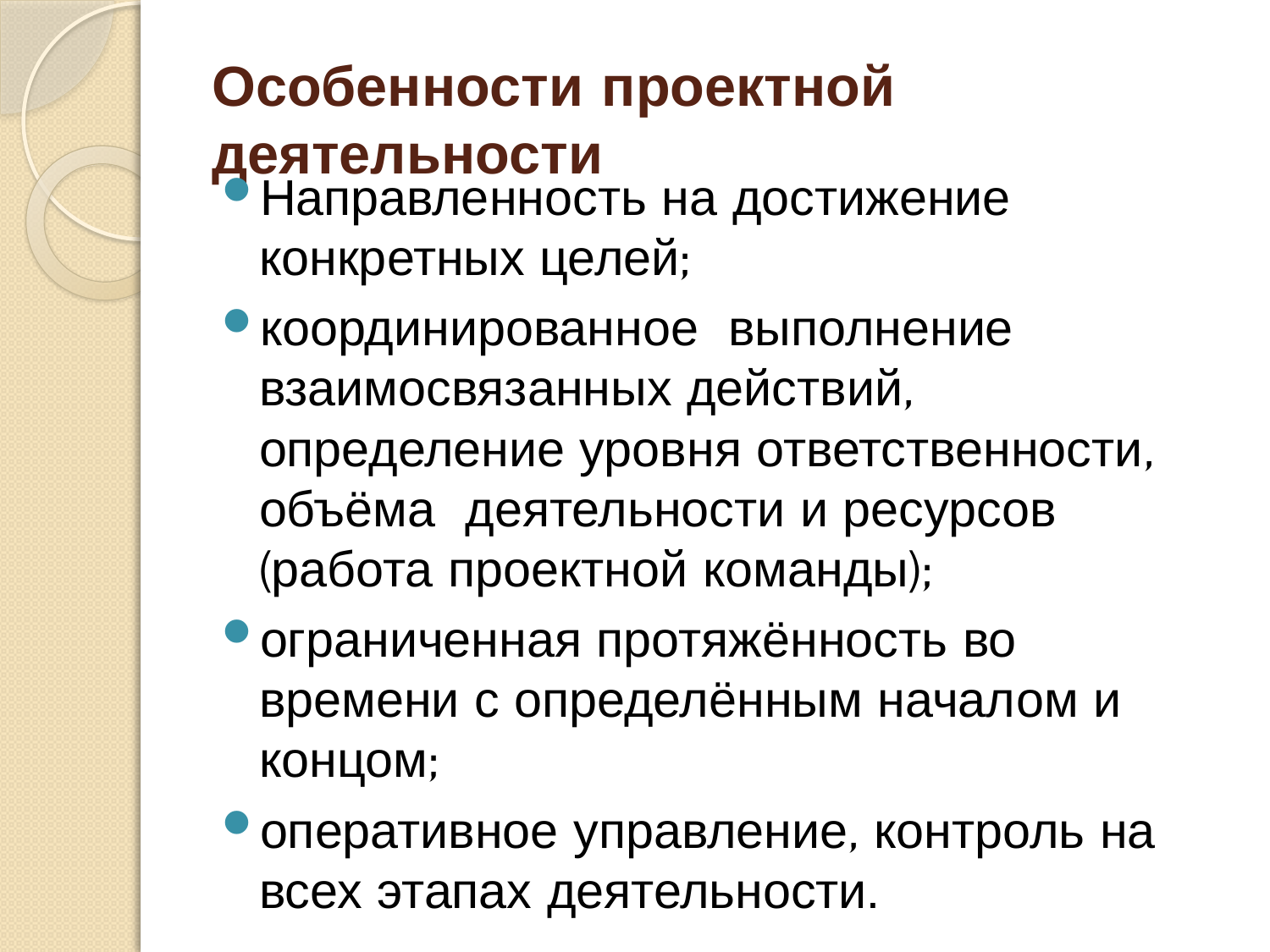

# Особенности проектной деятельности
Направленность на достижение конкретных целей;
координированное  выполнение взаимосвязанных действий, определение уровня ответственности, объёма  деятельности и ресурсов (работа проектной команды);
ограниченная протяжённость во времени с определённым началом и концом;
оперативное управление, контроль на всех этапах деятельности.